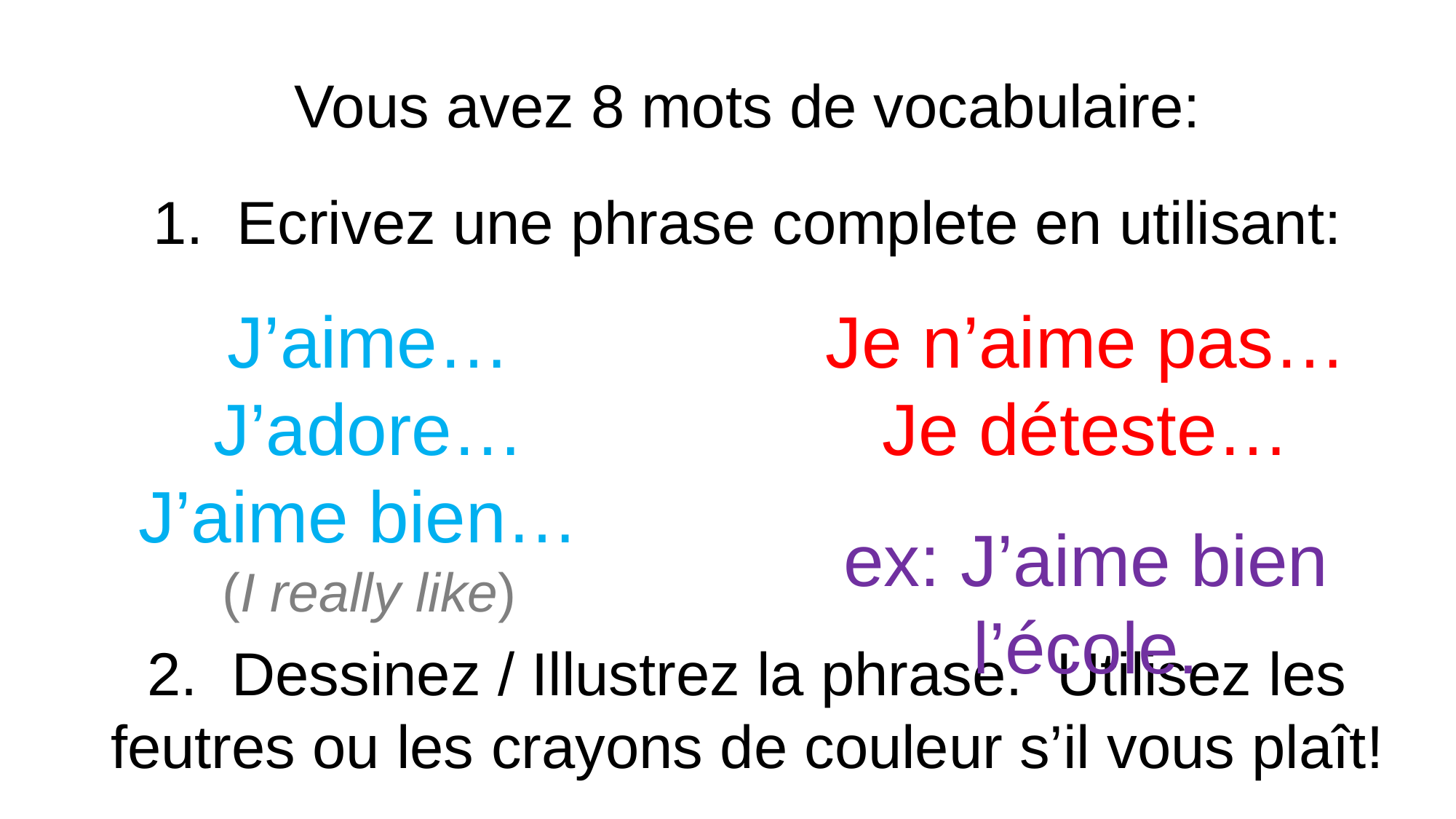

Vous avez 8 mots de vocabulaire:

1.  Ecrivez une phrase complete en utilisant:

2.  Dessinez / Illustrez la phrase.  Utilisez les feutres ou les crayons de couleur s’il vous plaît!
J’aime…
J’adore…
J’aime bien…
(I really like)

Je n’aime pas…
Je déteste…
ex: J’aime bien l’école.